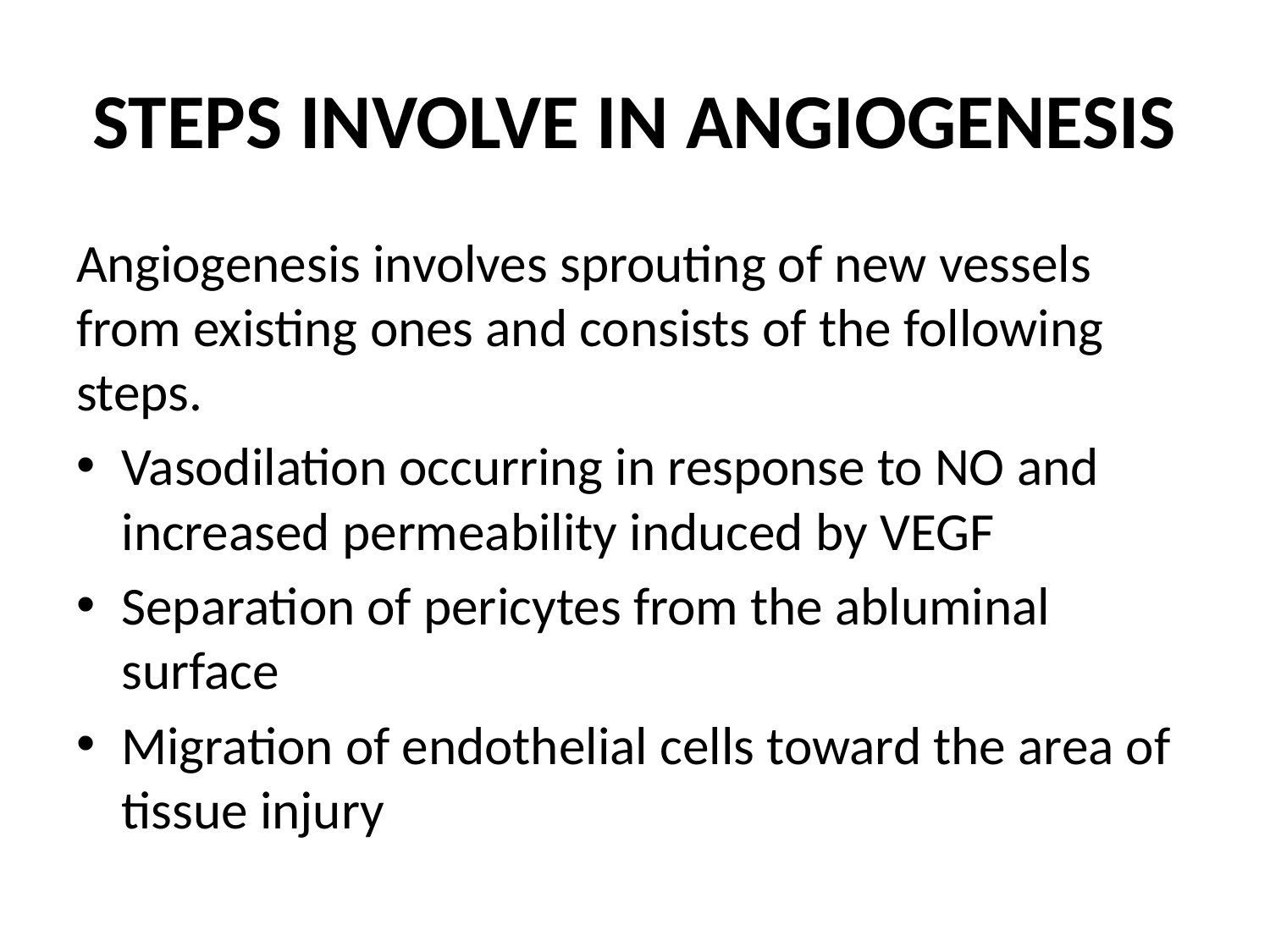

# STEPS INVOLVE IN ANGIOGENESIS
Angiogenesis involves sprouting of new vessels from existing ones and consists of the following steps.
Vasodilation occurring in response to NO and increased permeability induced by VEGF
Separation of pericytes from the abluminal surface
Migration of endothelial cells toward the area of tissue injury